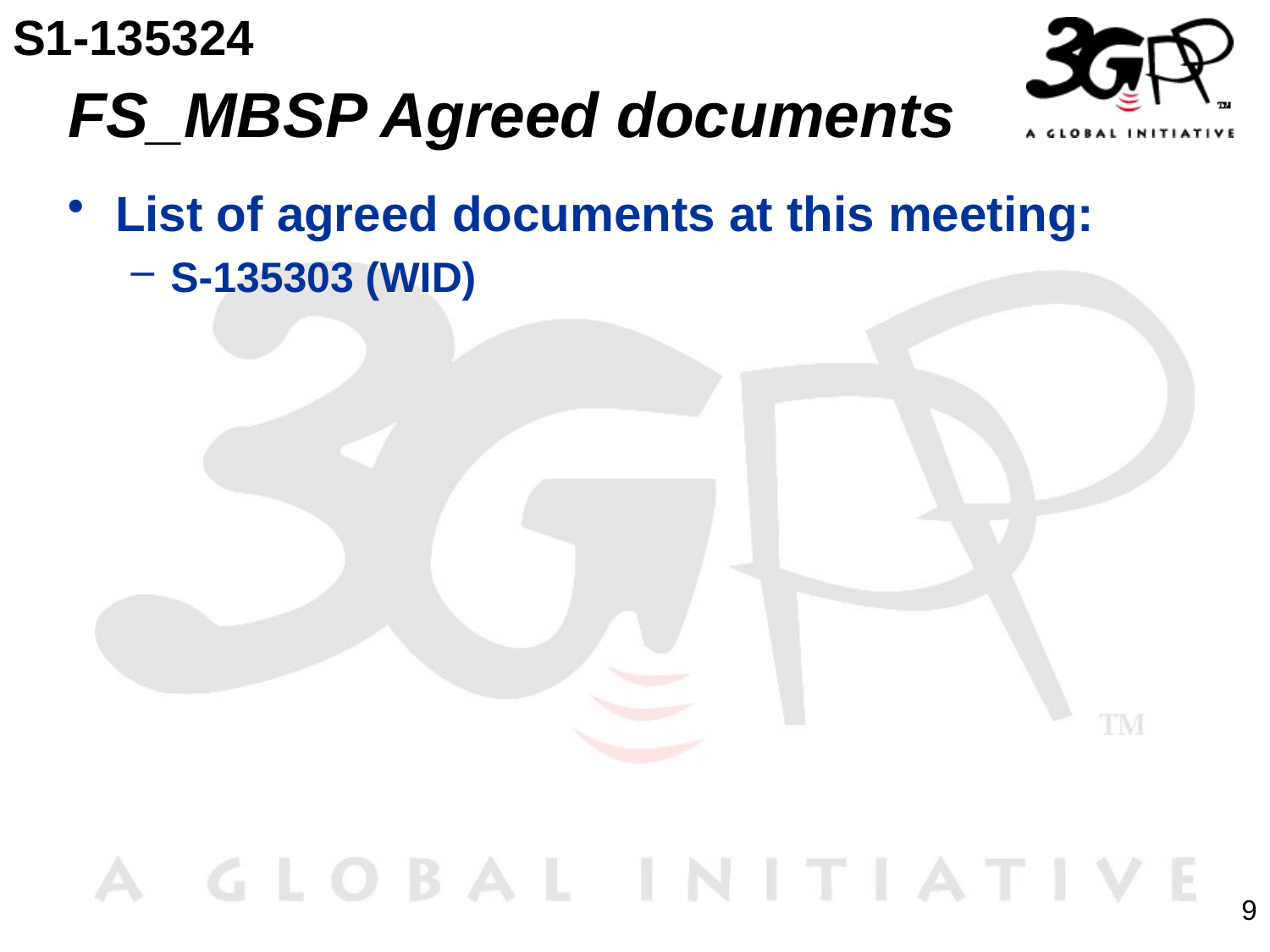

S1-135324

# FS_MBSP Agreed documents
List of agreed documents at this meeting:
S-135303 (WID)

9